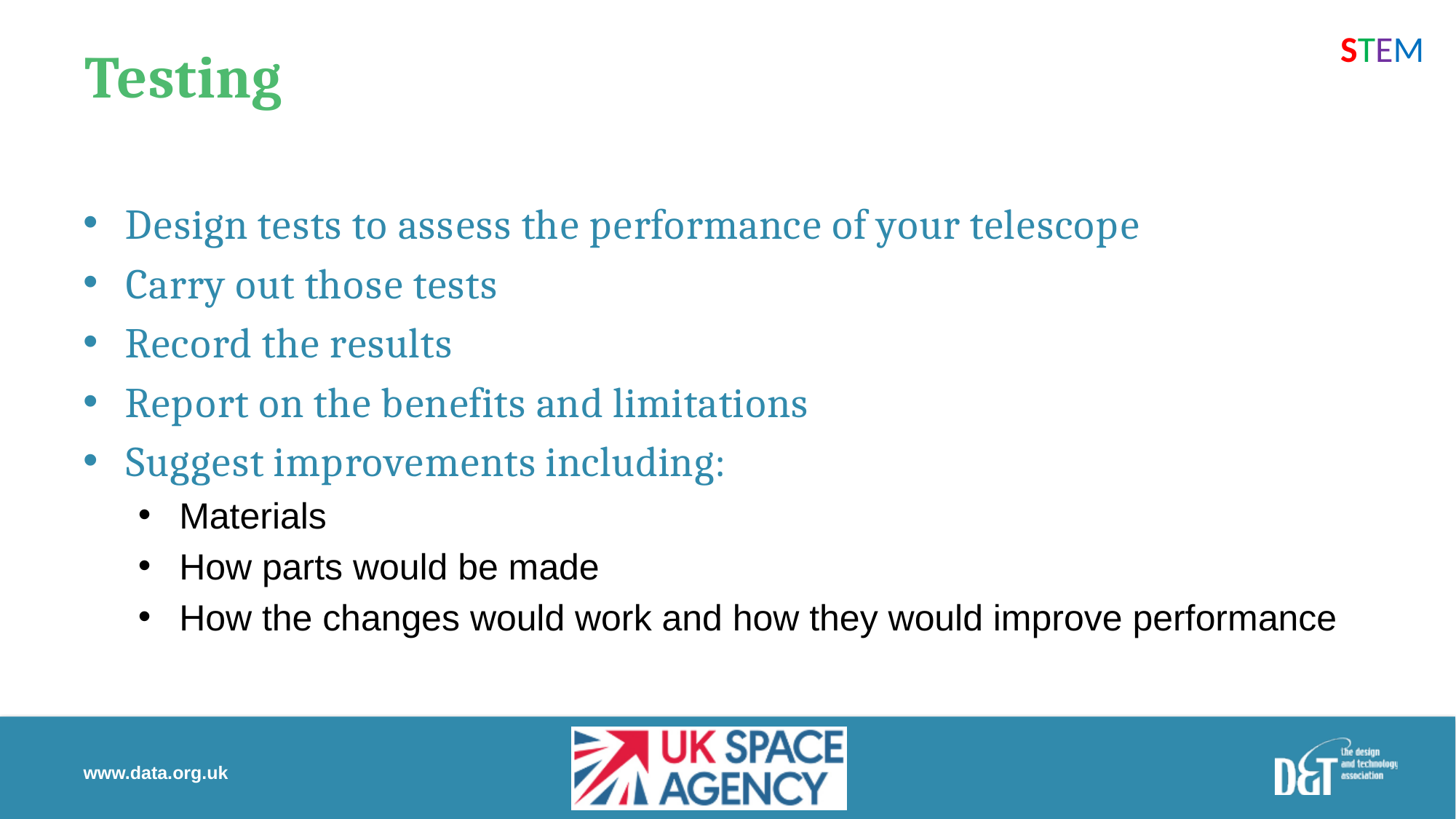

STEM
# Testing
Design tests to assess the performance of your telescope
Carry out those tests
Record the results
Report on the benefits and limitations
Suggest improvements including:
Materials
How parts would be made
How the changes would work and how they would improve performance